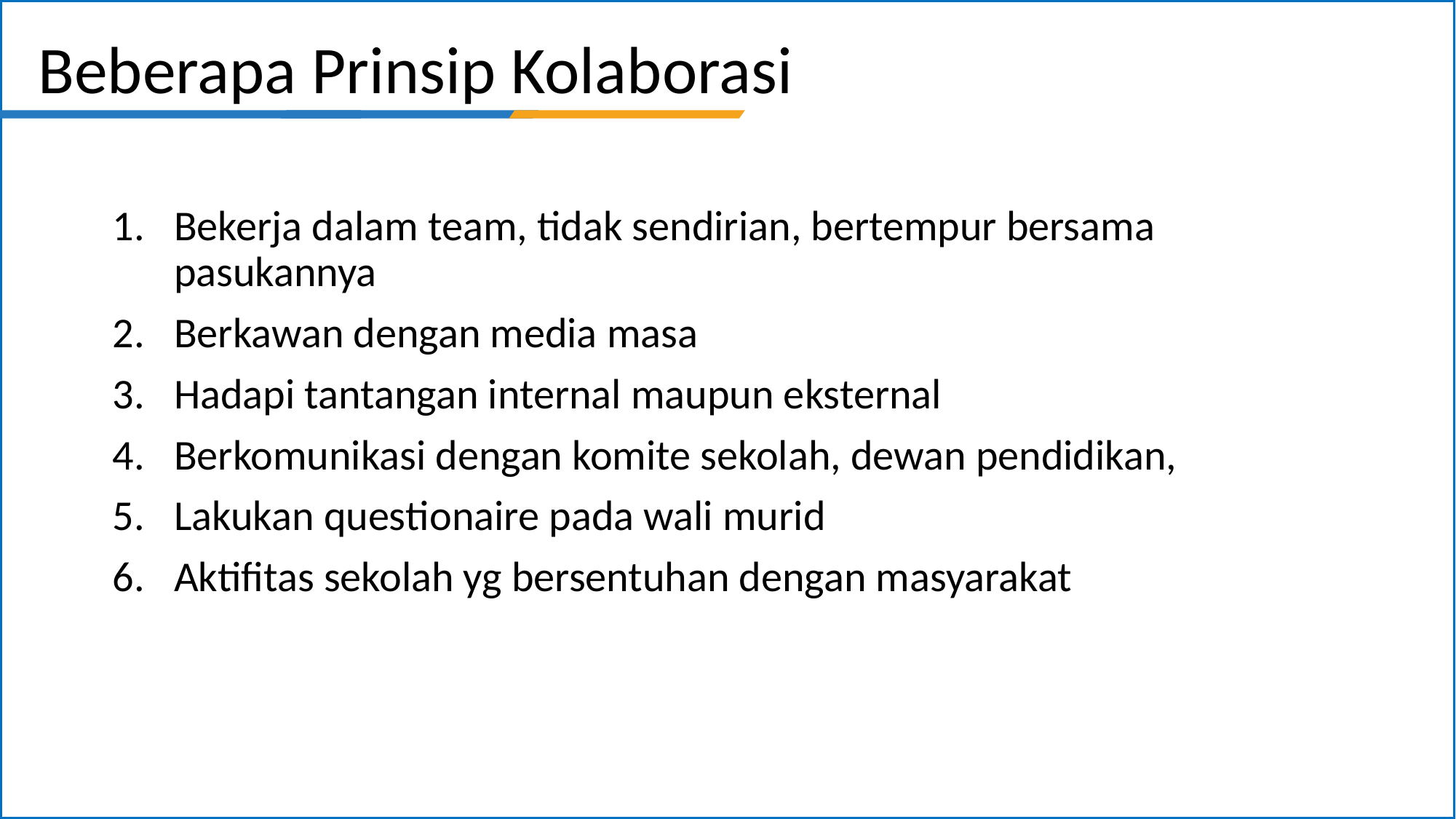

# Beberapa Prinsip Kolaborasi

Bekerja dalam team, tidak sendirian, bertempur bersama pasukannya
Berkawan dengan media masa
Hadapi tantangan internal maupun eksternal
Berkomunikasi dengan komite sekolah, dewan pendidikan,
Lakukan questionaire pada wali murid
Aktifitas sekolah yg bersentuhan dengan masyarakat